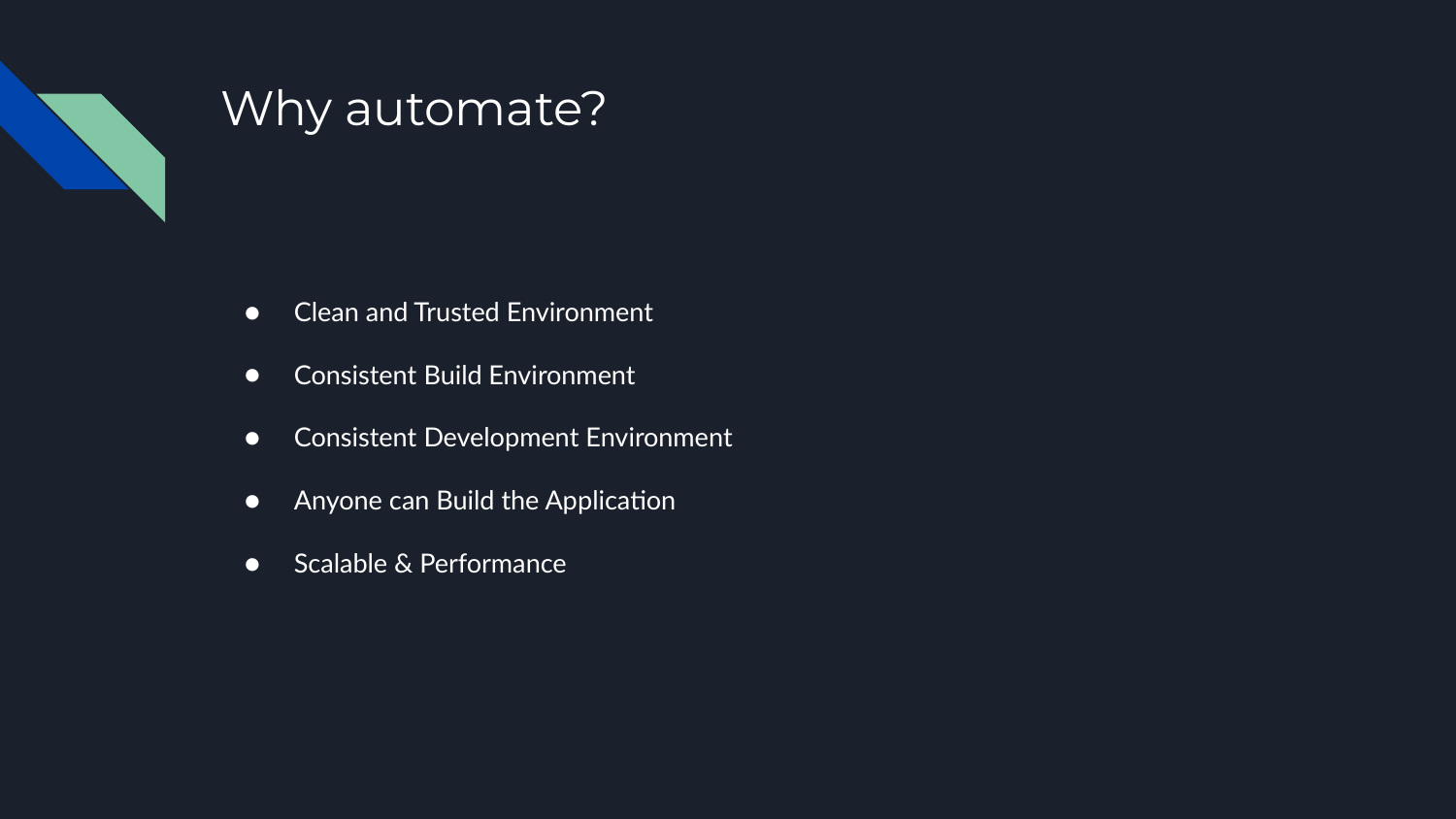

# Why automate?
Clean and Trusted Environment
Consistent Build Environment
Consistent Development Environment
Anyone can Build the Application
Scalable & Performance